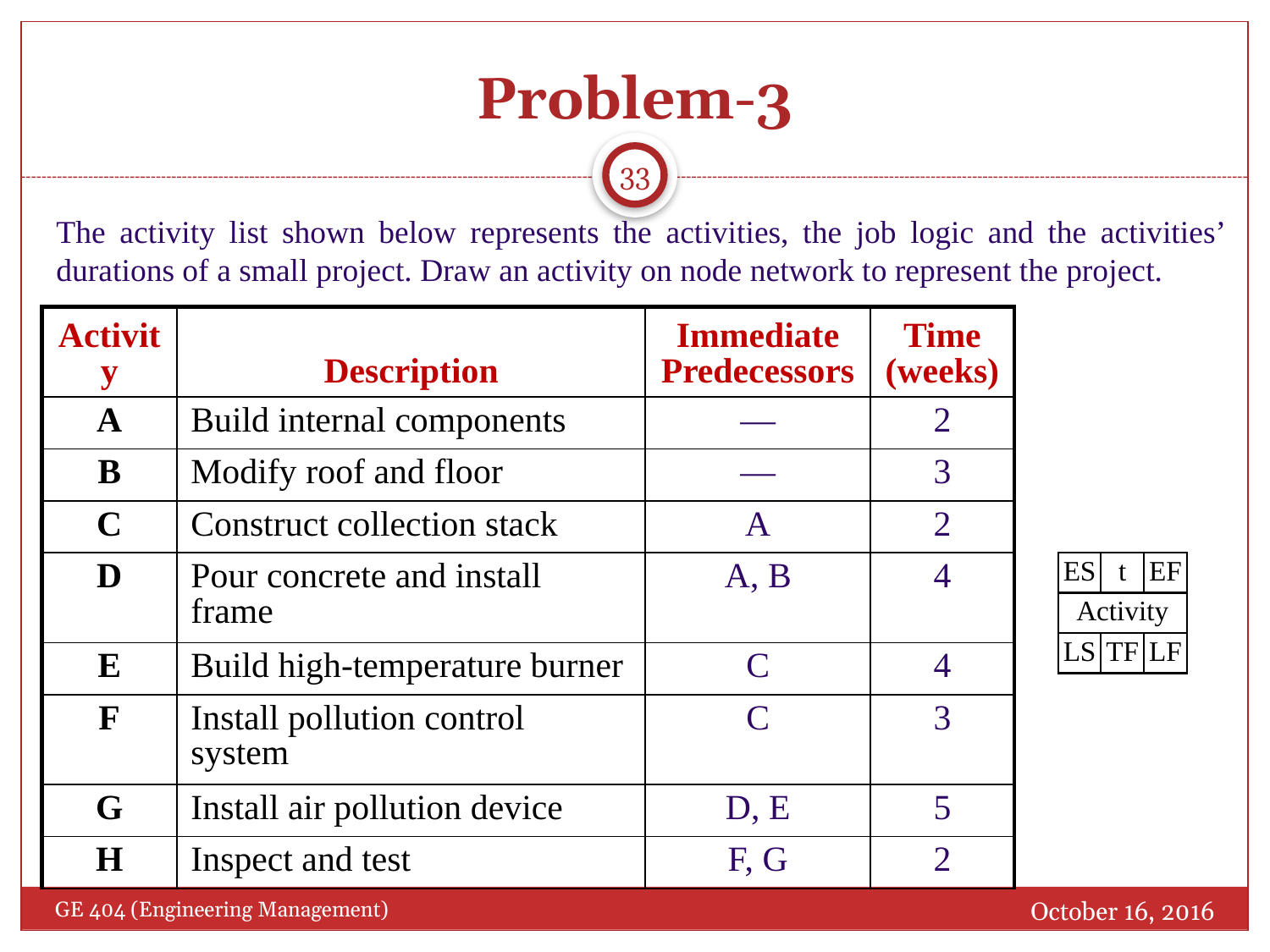

# Problem-3
33
The activity list shown below represents the activities, the job logic and the activities’ durations of a small project. Draw an activity on node network to represent the project.
| Activity | Description | Immediate Predecessors | Time (weeks) |
| --- | --- | --- | --- |
| A | Build internal components | — | 2 |
| B | Modify roof and floor | — | 3 |
| C | Construct collection stack | A | 2 |
| D | Pour concrete and install frame | A, B | 4 |
| E | Build high-temperature burner | C | 4 |
| F | Install pollution control system | C | 3 |
| G | Install air pollution device | D, E | 5 |
| H | Inspect and test | F, G | 2 |
ES
t
EF
Activity
LS
TF
LF
October 16, 2016
GE 404 (Engineering Management)